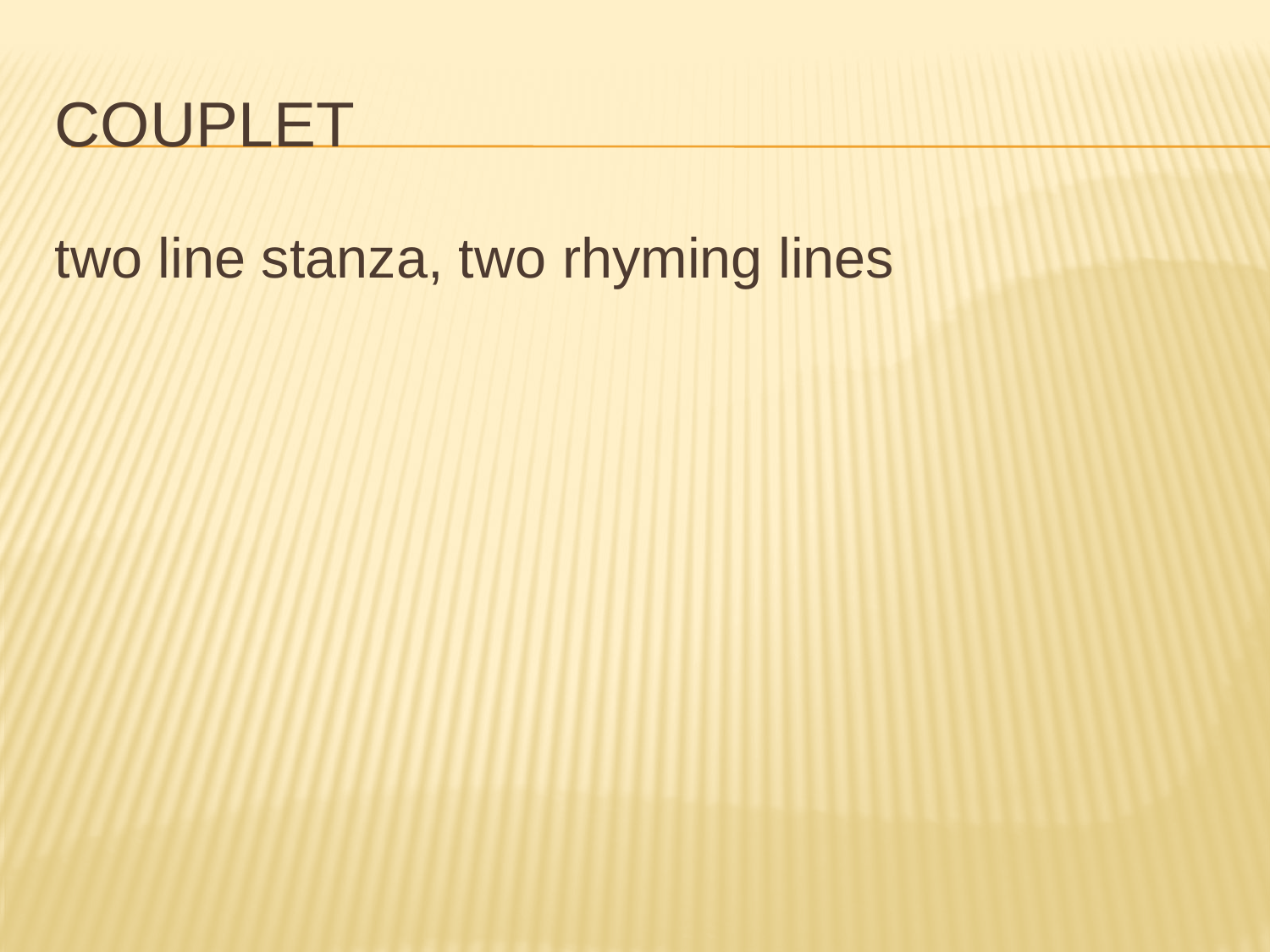

# Couplet
two line stanza, two rhyming lines